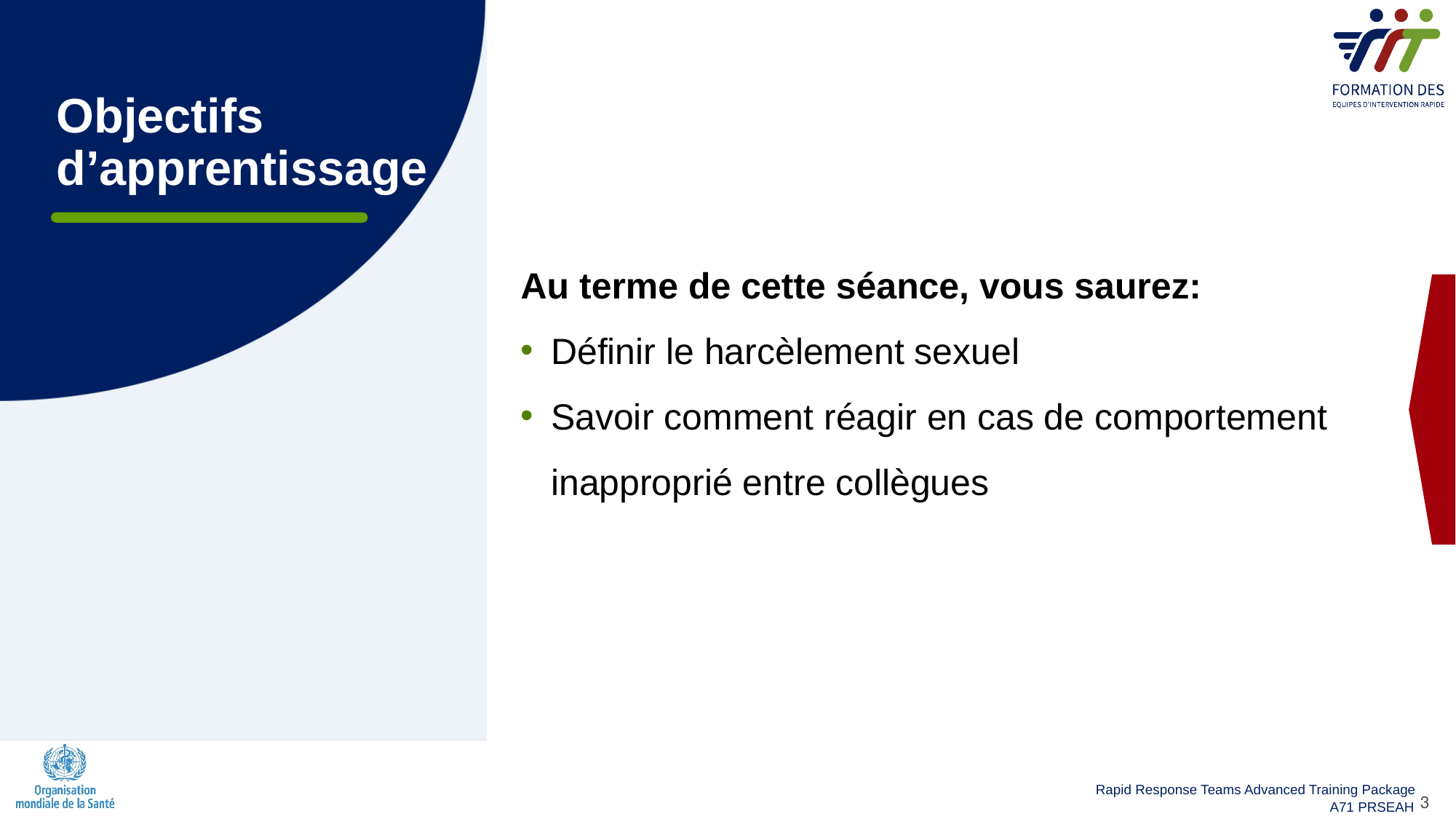

# Objectifs d’apprentissage

Au terme de cette séance, vous saurez:
Définir le harcèlement sexuel
Savoir comment réagir en cas de comportement inapproprié entre collègues
3